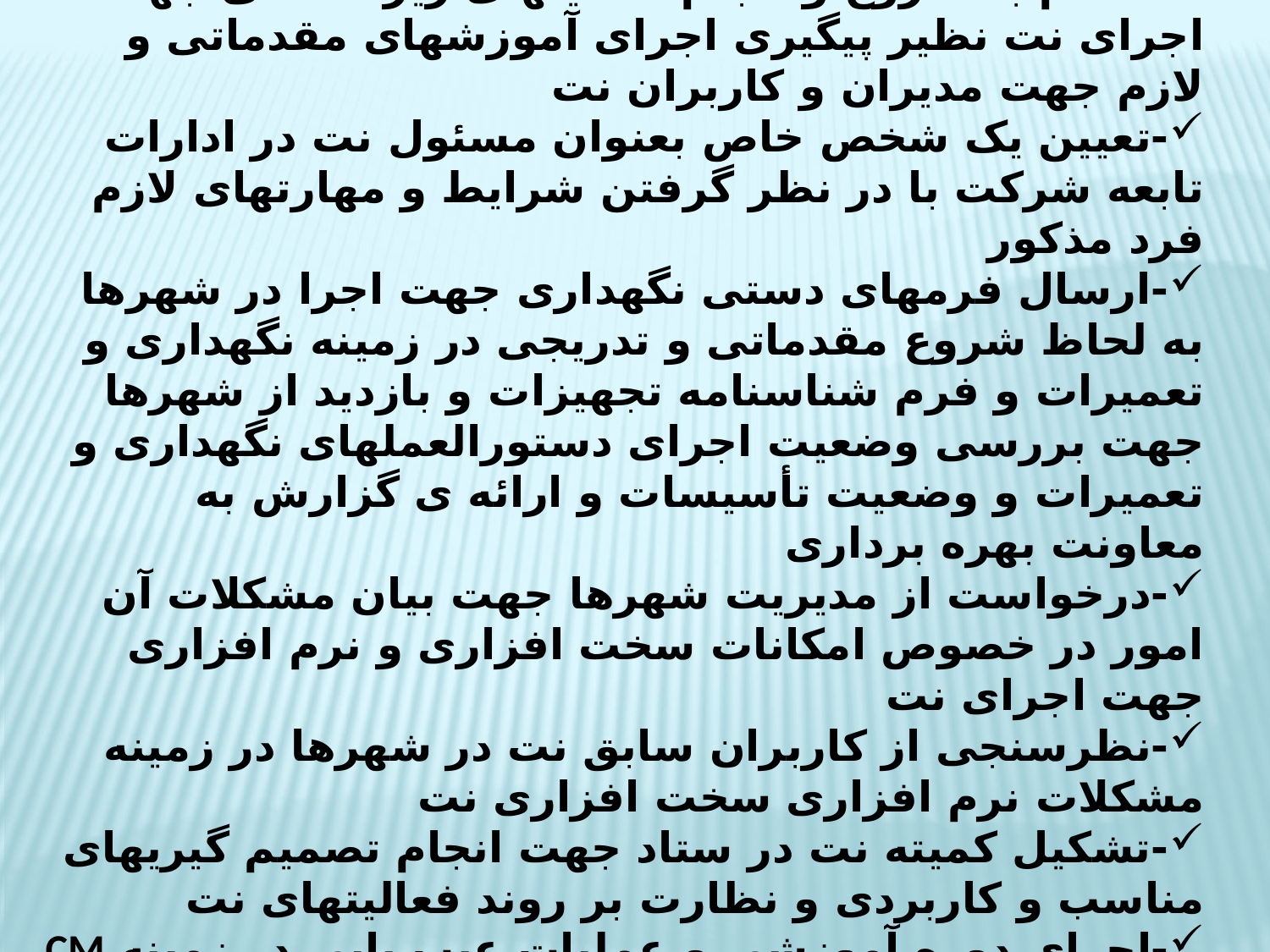

اقدامات انجام گرفته در فاصله ی سالهای 1389تا 1390:
-اقدام به شروع و انجام فعالیتهای زیر ساختی جهت اجرای نت نظیر پیگیری اجرای آموزشهای مقدماتی و لازم جهت مدیران و کاربران نت
-تعیین یک شخص خاص بعنوان مسئول نت در ادارات تابعه شرکت با در نظر گرفتن شرایط و مهارتهای لازم فرد مذکور
-ارسال فرمهای دستی نگهداری جهت اجرا در شهرها به لحاظ شروع مقدماتی و تدریجی در زمینه نگهداری و تعمیرات و فرم شناسنامه تجهیزات و بازدید از شهرها جهت بررسی وضعیت اجرای دستورالعملهای نگهداری و تعمیرات و وضعیت تأسیسات و ارائه ی گزارش به معاونت بهره برداری
-درخواست از مدیریت شهرها جهت بیان مشکلات آن امور در خصوص امکانات سخت افزاری و نرم افزاری جهت اجرای نت
-نظرسنجی از کاربران سابق نت در شهرها در زمینه مشکلات نرم افزاری سخت افزاری نت
-تشکیل کمیته نت در ستاد جهت انجام تصمیم گیریهای مناسب و کاربردی و نظارت بر روند فعالیتهای نت
-اجرای دوره آموزشی و عملیات عیب یابی در زمینه CM و تجهیزات آن نظیر دوربین ترموگراف و ویبرومتر در شهرها جهت کاربران PM